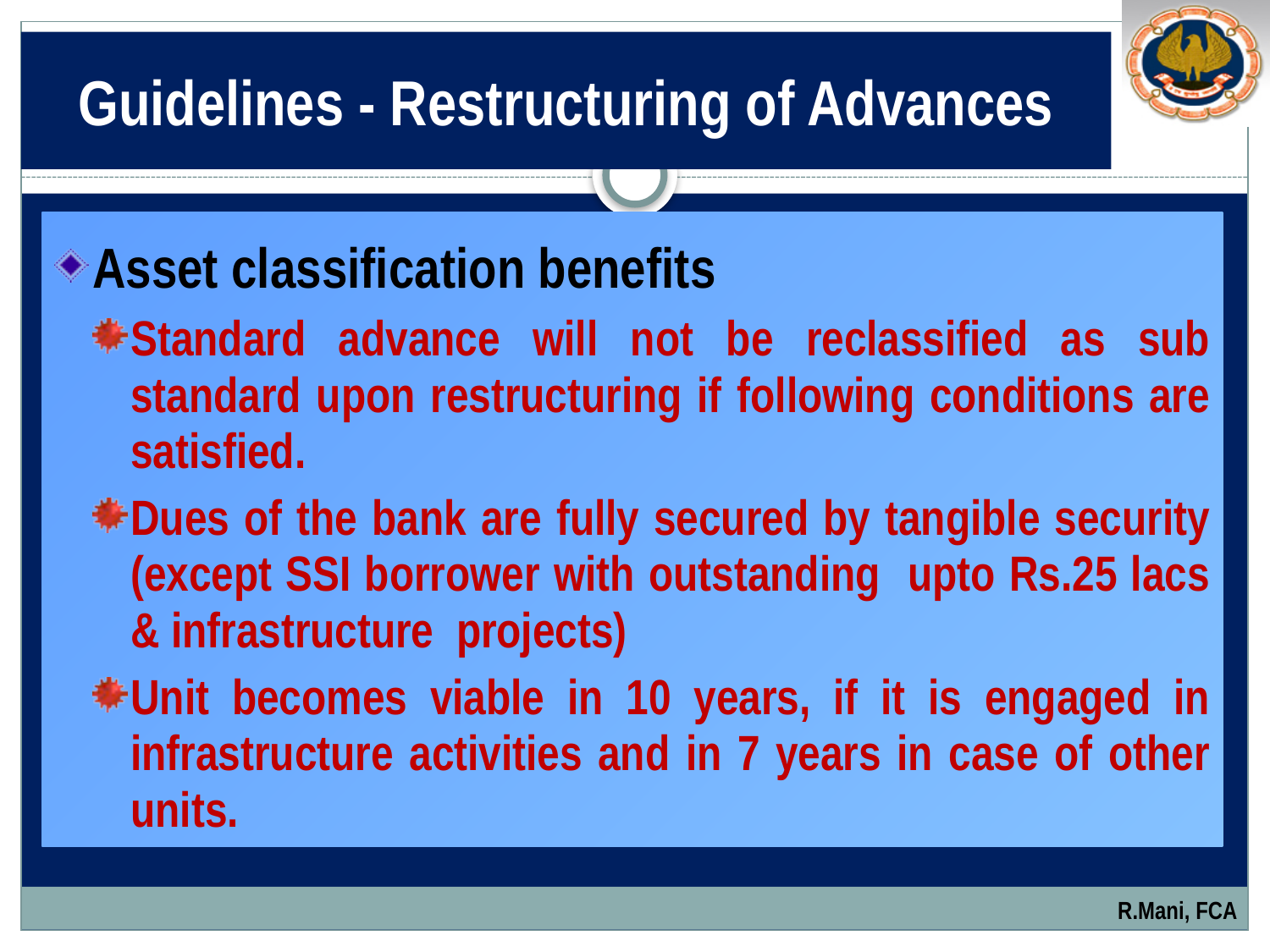

# Guidelines - Restructuring of Advances
Asset classification benefits
Standard advance will not be reclassified as sub standard upon restructuring if following conditions are satisfied.
Dues of the bank are fully secured by tangible security (except SSI borrower with outstanding  upto Rs.25 lacs & infrastructure  projects)
Unit becomes viable in 10 years, if it is engaged in infrastructure activities and in 7 years in case of other units.